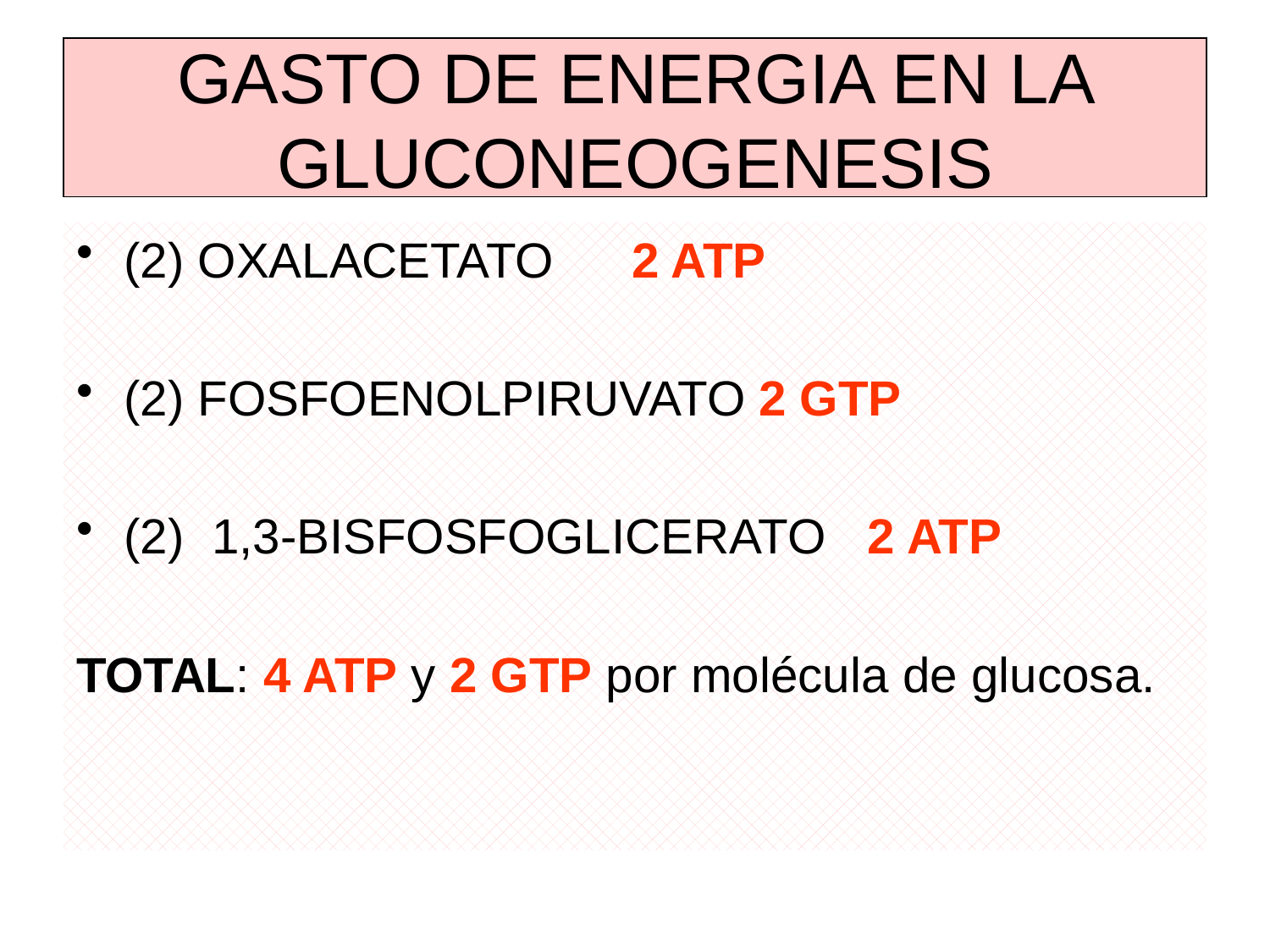

# GASTO DE ENERGIA EN LA GLUCONEOGENESIS
(2) OXALACETATO   	2 ATP

(2) FOSFOENOLPIRUVATO	2 GTP

(2)  1,3-BISFOSFOGLICERATO   2 ATP

TOTAL: 4 ATP y 2 GTP por molécula de glucosa.